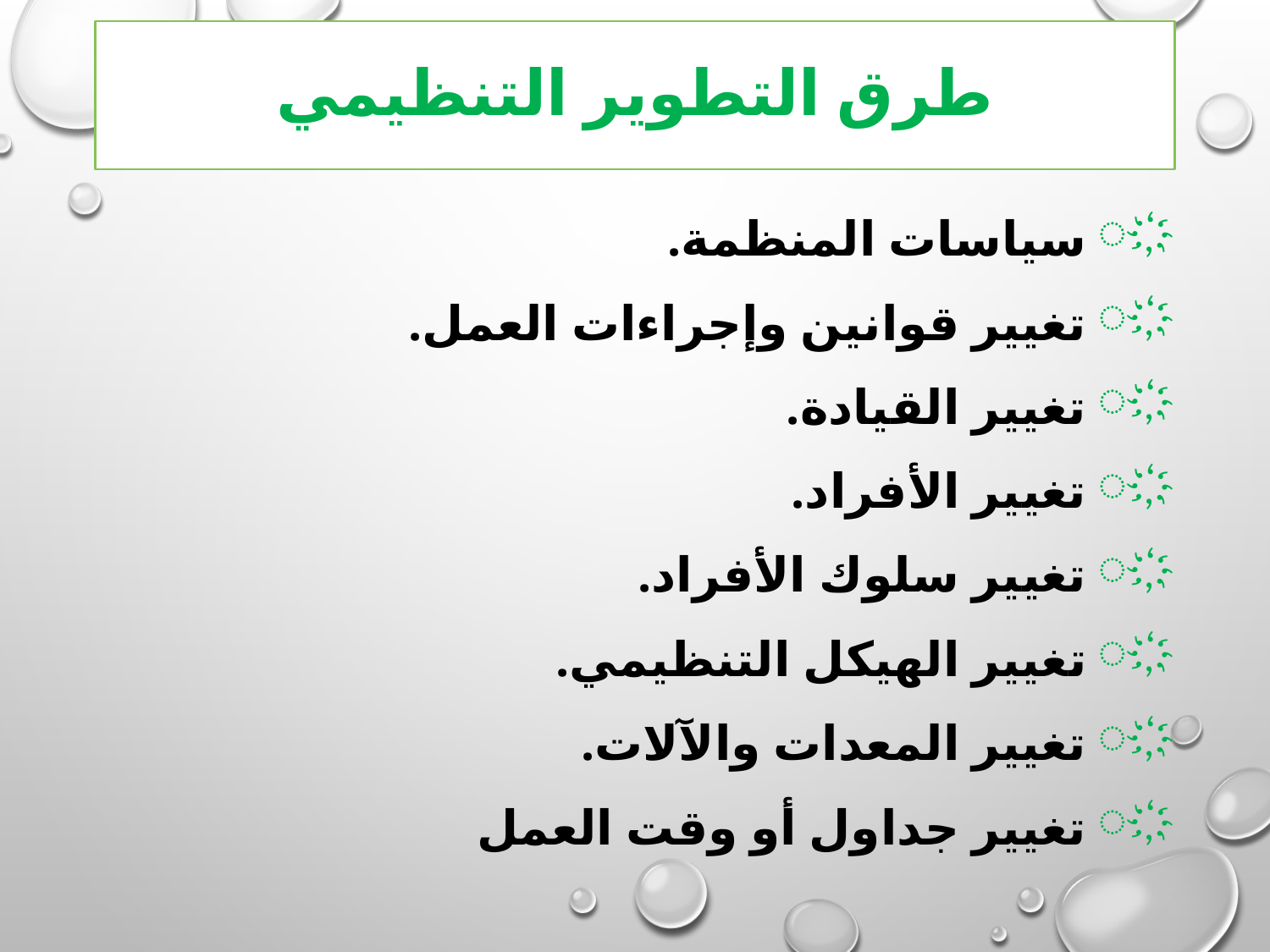

# طرق التطوير التنظيمي
 سياسات المنظمة.
 تغيير قوانين وإجراءات العمل.
 تغيير القيادة.
 تغيير الأفراد.
 تغيير سلوك الأفراد.
 تغيير الهيكل التنظيمي.
 تغيير المعدات والآلات.
 تغيير جداول أو وقت العمل